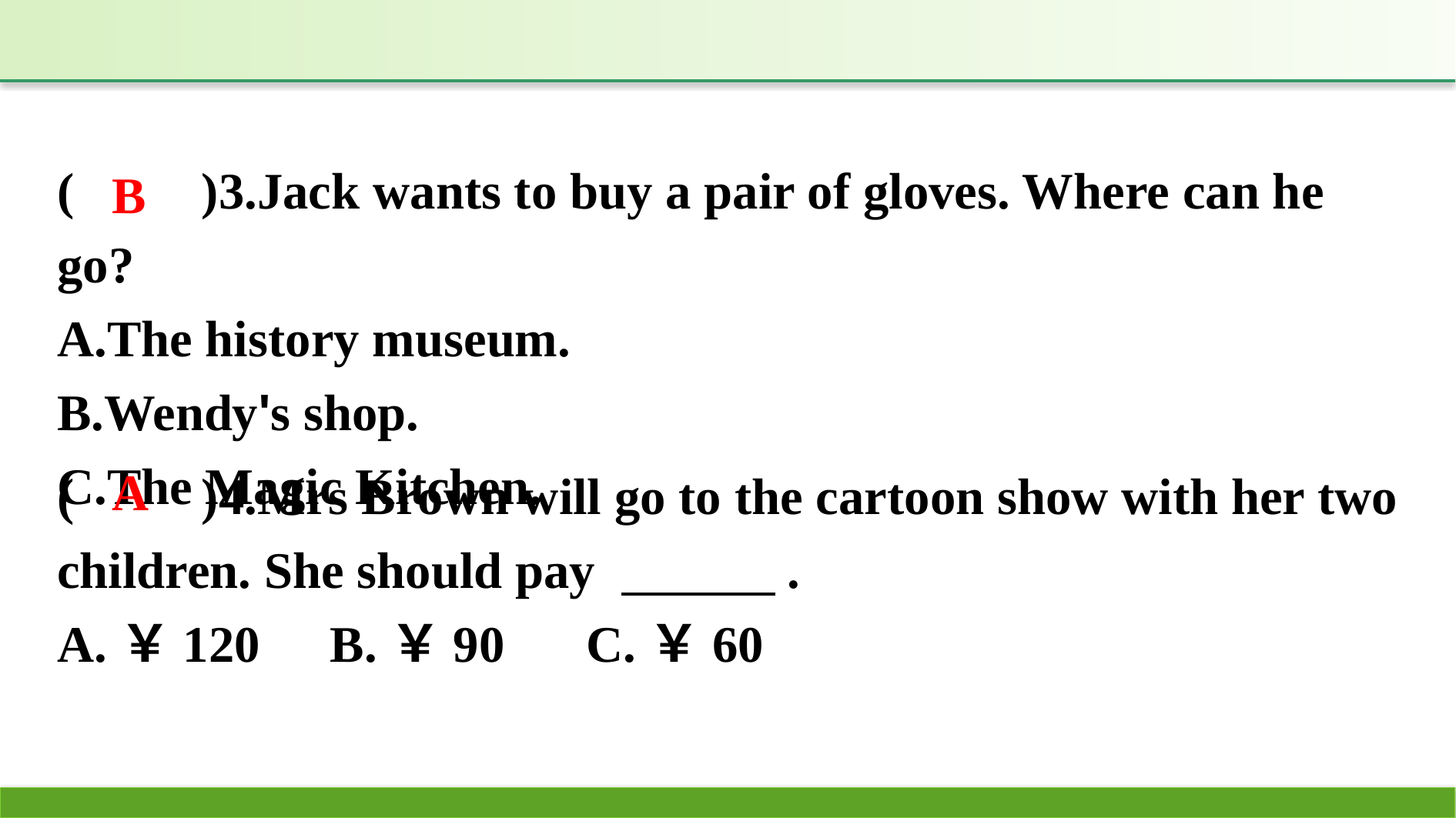

(　　)3.Jack wants to buy a pair of gloves. Where can he go?
A.The history museum.
B.Wendy's shop.
C.The Magic Kitchen.
B
A
(　　)4.Mrs Brown will go to the cartoon show with her two children. She should pay 　　　.
A.￥120	B.￥90	C.￥60